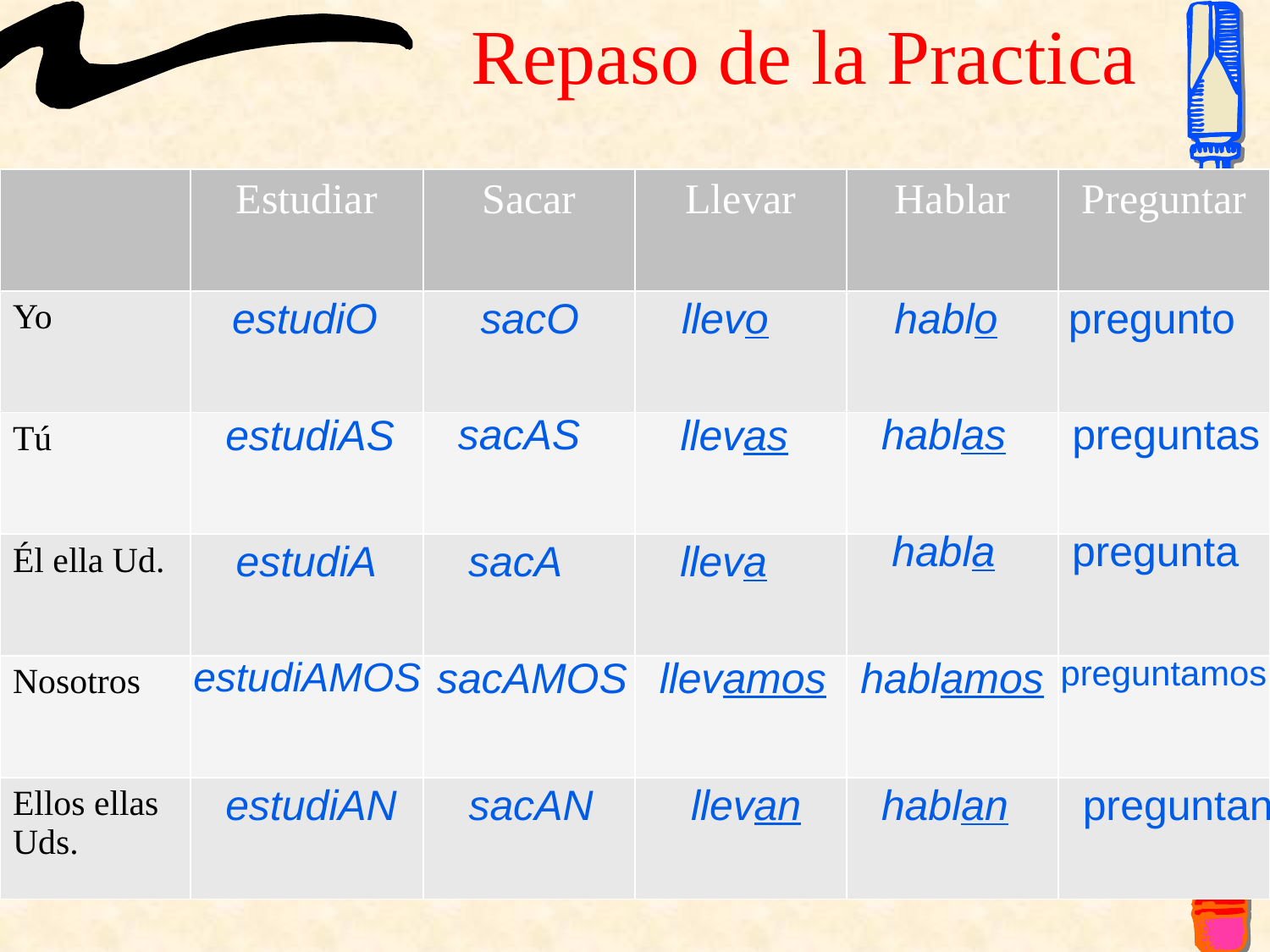

# Repaso de la Practica
|  | Estudiar | Sacar | Llevar | Hablar | Preguntar |
| --- | --- | --- | --- | --- | --- |
| Yo |  |  |  |  |  |
| Tú |  |  |  |  |  |
| Él ella Ud. |  |  |  |  |  |
| Nosotros |  |  |  |  |  |
| Ellos ellas Uds. |  |  |  |  |  |
estudiO
sacO
llevo
hablo
pregunto
sacAS
hablas
preguntas
estudiAS
llevas
pregunta
habla
estudiA
sacA
lleva
estudiAMOS
sacAMOS
llevamos
hablamos
preguntamos
estudiAN
sacAN
llevan
preguntan
hablan